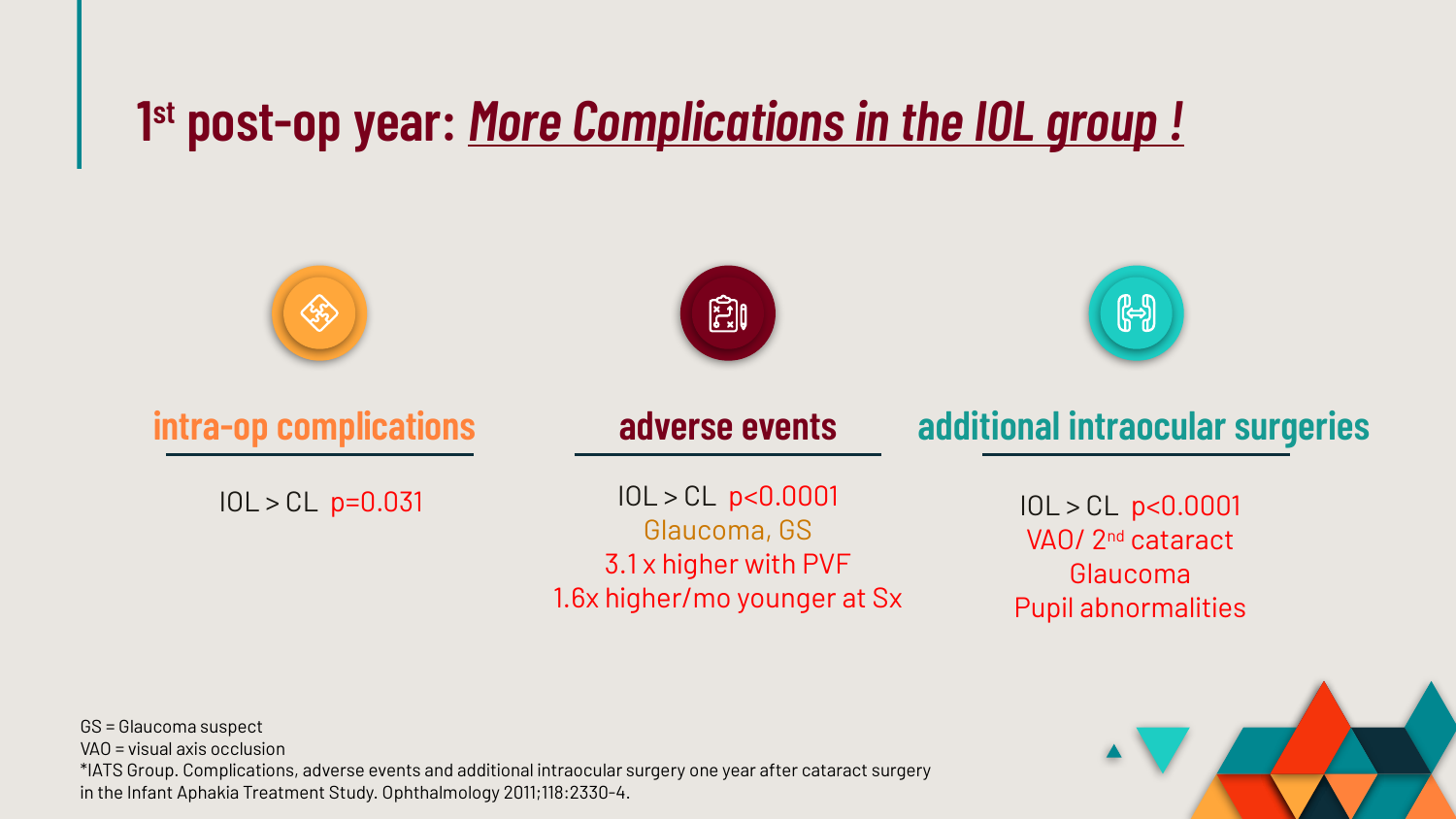

1st post-op year: More Complications in the IOL group !

intra-op complications
adverse events
additional intraocular surgeries
IOL > CL  p<0.0001
Glaucoma, GS
3.1 x higher with PVF
1.6x higher/mo younger at Sx

IOL > CL  p=0.031
IOL > CL  p<0.0001
VAO/ 2nd cataract
Glaucoma
Pupil abnormalities

GS = Glaucoma suspect
VAO = visual axis occlusion
*IATS Group. Complications, adverse events and additional intraocular surgery one year after cataract surgery
in the Infant Aphakia Treatment Study. Ophthalmology 2011;118:2330-4.